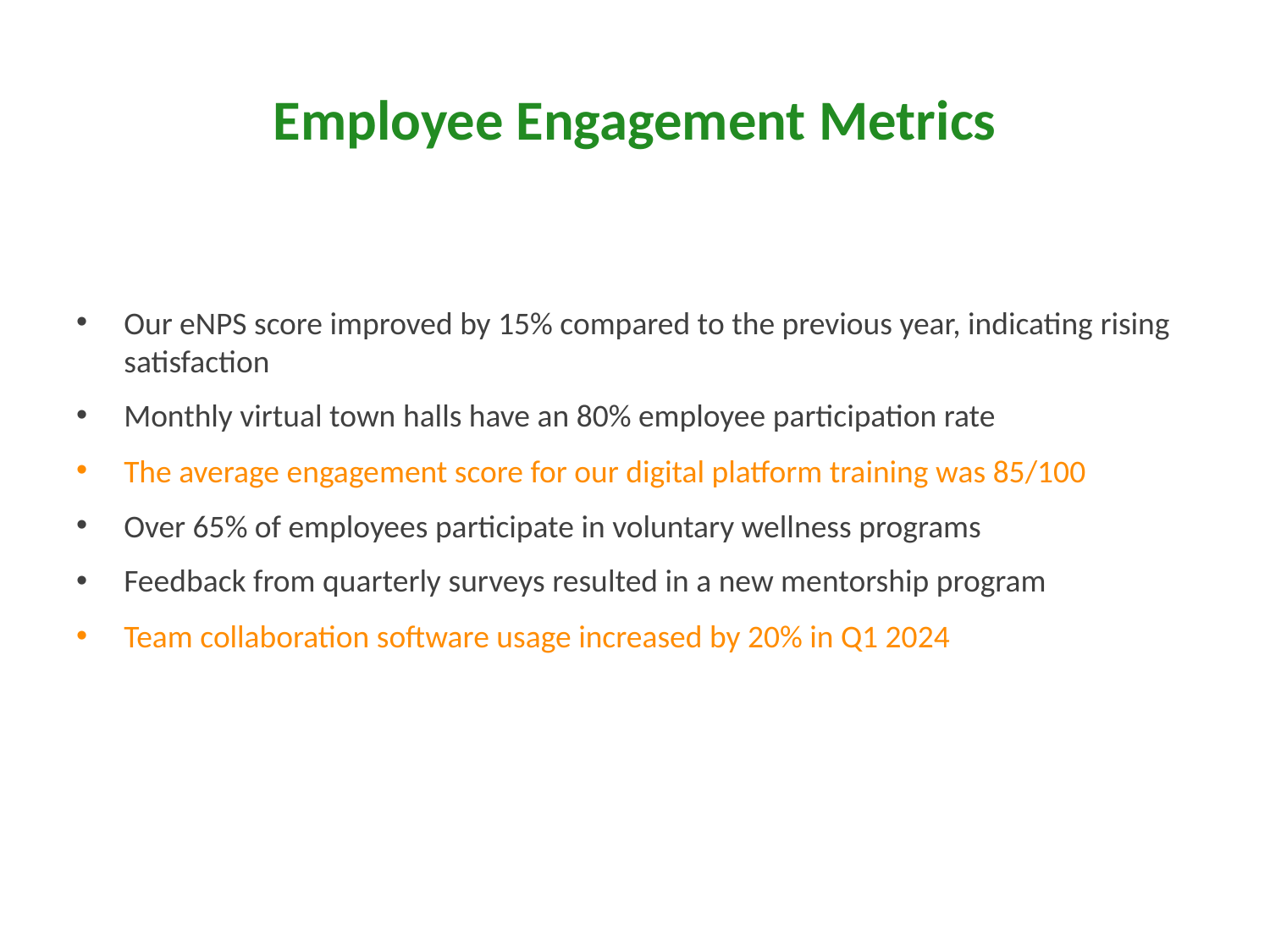

# Employee Engagement Metrics

Our eNPS score improved by 15% compared to the previous year, indicating rising satisfaction
Monthly virtual town halls have an 80% employee participation rate
The average engagement score for our digital platform training was 85/100
Over 65% of employees participate in voluntary wellness programs
Feedback from quarterly surveys resulted in a new mentorship program
Team collaboration software usage increased by 20% in Q1 2024